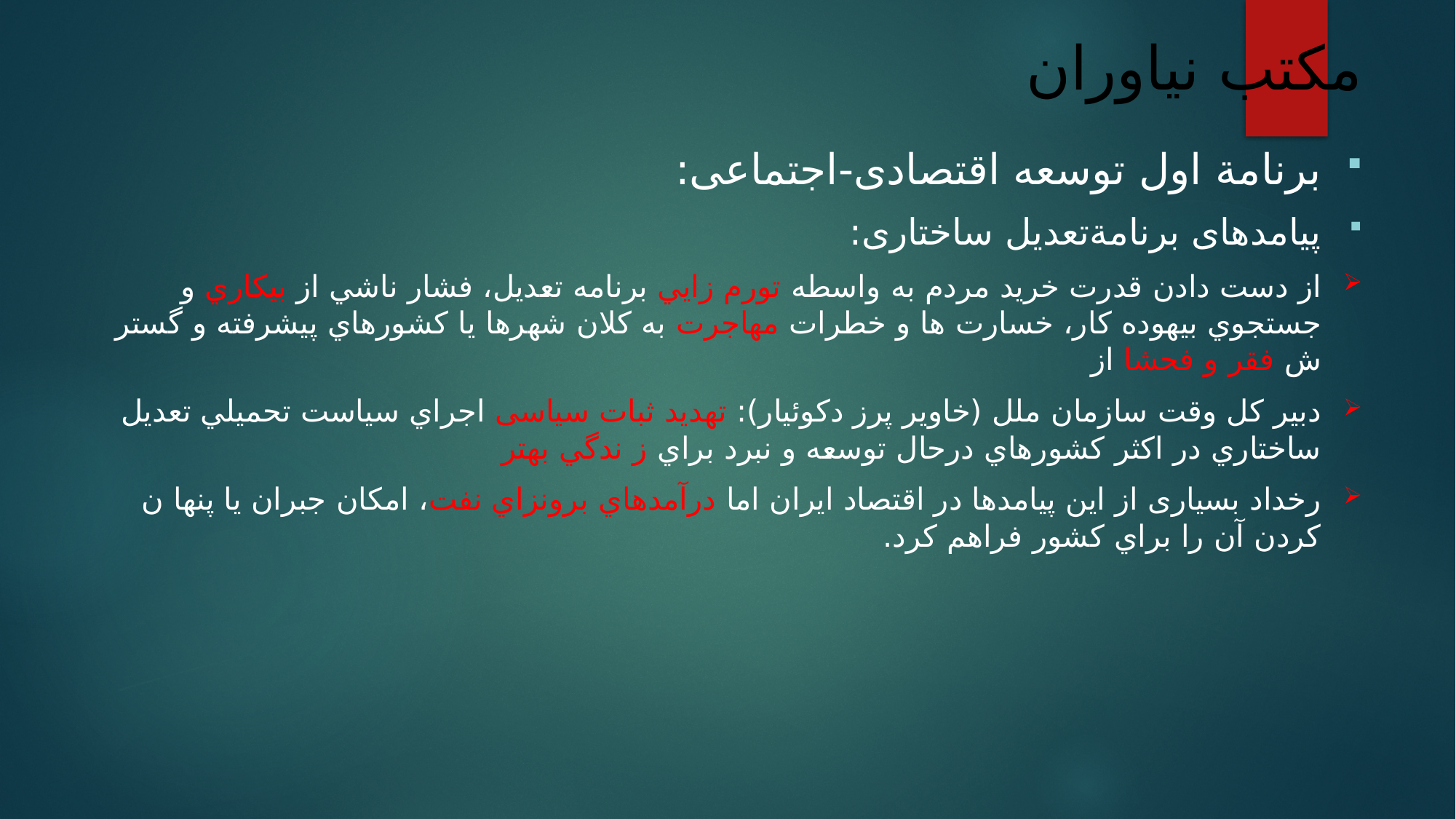

مکتب نیاوران

برنامة اول توسعه اقتصادی-اجتماعی:
پیامدهای برنامةتعدیل ساختاری:
از دست دادن قدرت خريد مردم به واسطه تورم زايي برنامه تعديل، فشار ناشي از بيكاري و جستجوي بيهوده كار، خسارت ها و خطرات مهاجرت به كلان شهرها يا كشورهاي پيشرفته و گستر ش فقر و فحشا از
دبير كل وقت سازمان ملل (خاوير پرز دكوئيار): تهدید ثبات سیاسی اجراي سياست تحميلي تعديل ساختاري در اكثر كشورهاي درحال توسعه و نبرد براي ز ندگي بهتر
رخداد بسیاری از این پیامدها در اقتصاد ایران اما درآمدهاي برونزاي نفت، امكان جبران يا پنها ن كردن آن را براي كشور فراهم كرد.